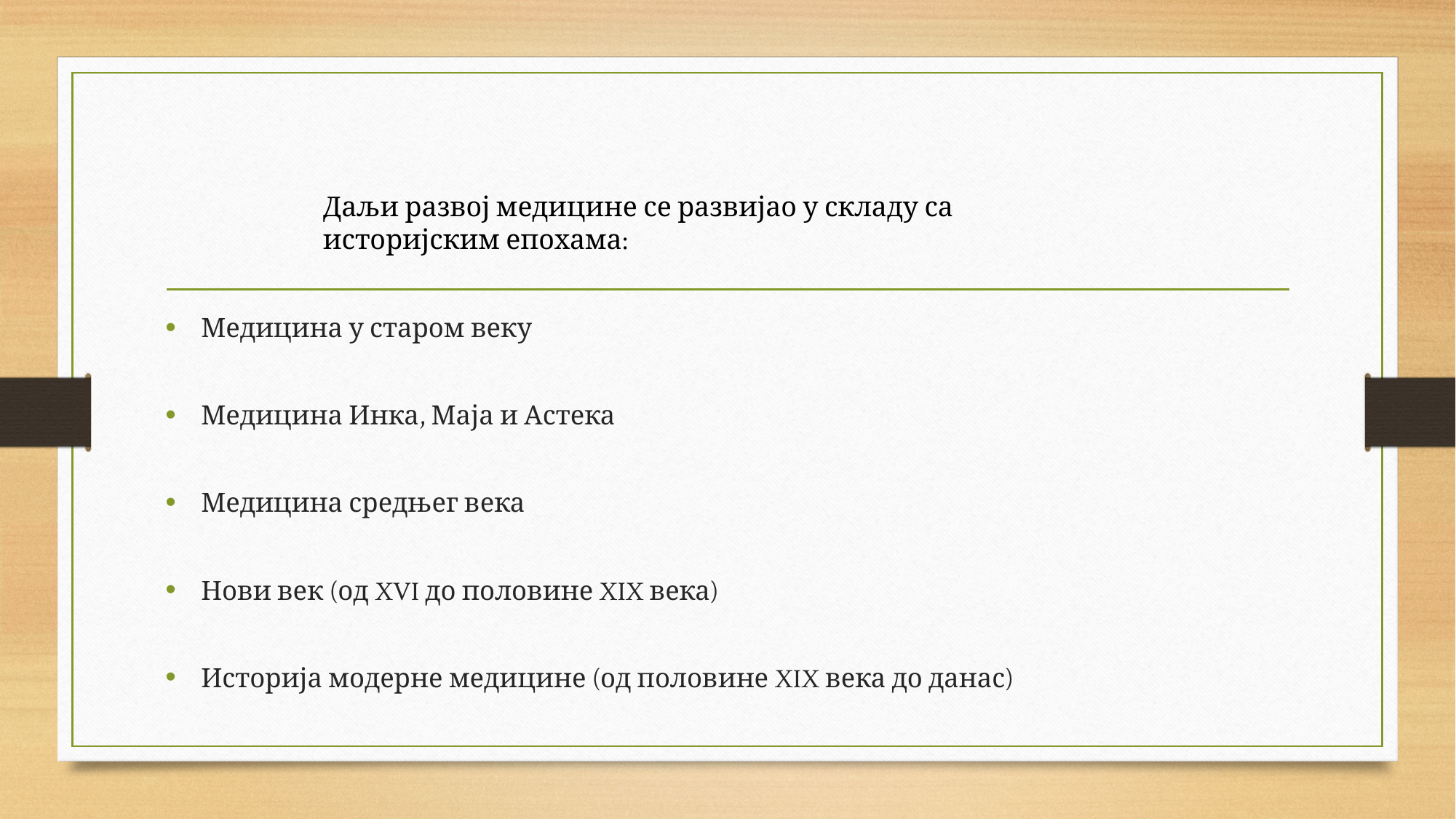

Даљи развој медицине се развијао у складу са историјским епохама:
Медицина у старом веку

Медицина Инка, Маја и Астека

Медицина средњег века

Нови век (од XVI до половине XIX века)

Историја модерне медицине (од половине XIX века до данас)